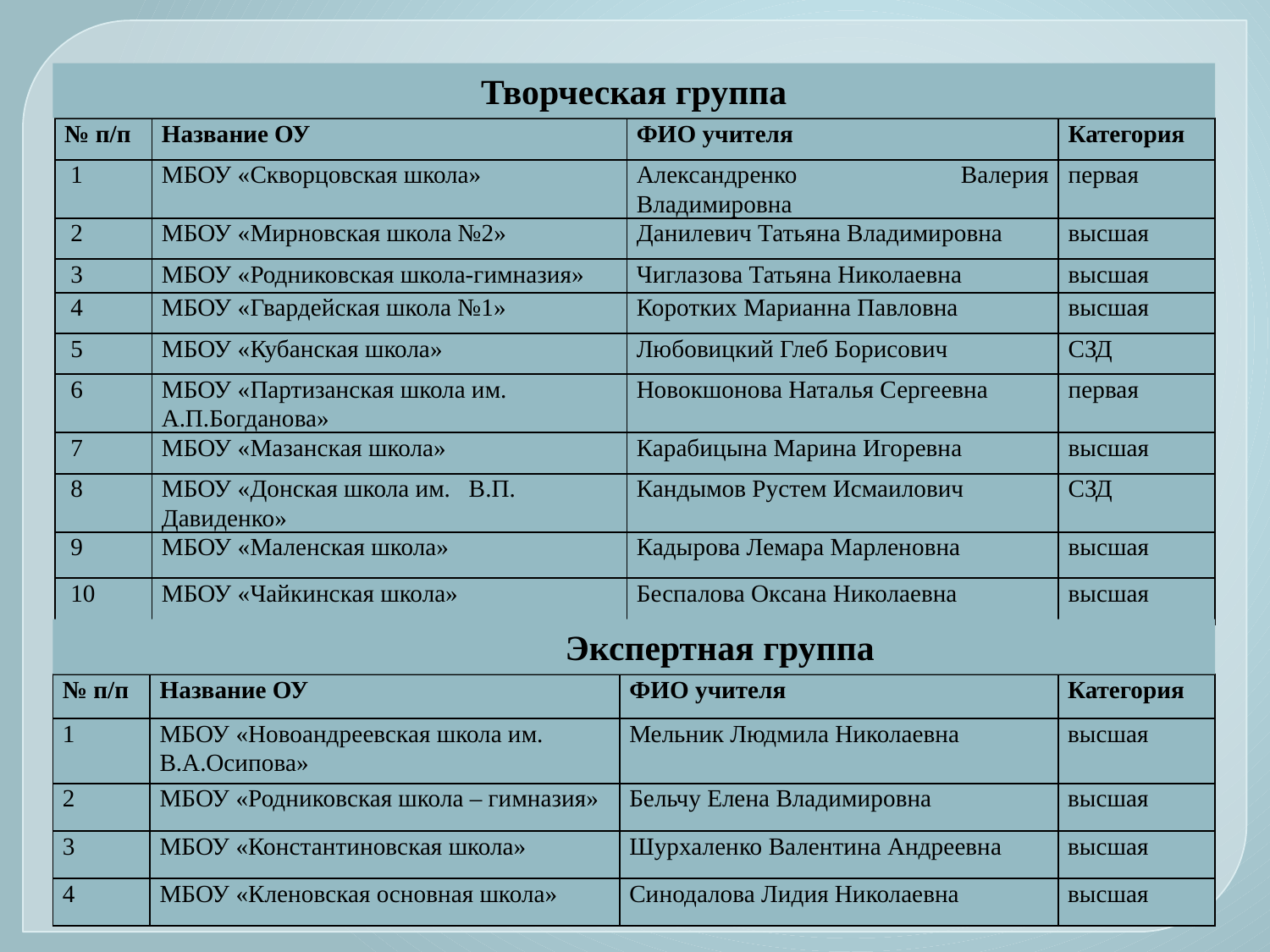

# Участие учителей в методической работе
Творческая группа
| № п/п | Название ОУ | ФИО учителя | Категория |
| --- | --- | --- | --- |
| 1 | МБОУ «Скворцовская школа» | Александренко Валерия Владимировна | первая |
| 2 | МБОУ «Мирновская школа №2» | Данилевич Татьяна Владимировна | высшая |
| 3 | МБОУ «Родниковская школа-гимназия» | Чиглазова Татьяна Николаевна | высшая |
| 4 | МБОУ «Гвардейская школа №1» | Коротких Марианна Павловна | высшая |
| 5 | МБОУ «Кубанская школа» | Любовицкий Глеб Борисович | СЗД |
| 6 | МБОУ «Партизанская школа им. А.П.Богданова» | Новокшонова Наталья Сергеевна | первая |
| 7 | МБОУ «Мазанская школа» | Карабицына Марина Игоревна | высшая |
| 8 | МБОУ «Донская школа им. В.П. Давиденко» | Кандымов Рустем Исмаилович | СЗД |
| 9 | МБОУ «Маленская школа» | Кадырова Лемара Марленовна | высшая |
| 10 | МБОУ «Чайкинская школа» | Беспалова Оксана Николаевна | высшая |
                                  Экспертная группа
| № п/п | Название ОУ | ФИО учителя | Категория |
| --- | --- | --- | --- |
| 1 | МБОУ «Новоандреевская школа им. В.А.Осипова» | Мельник Людмила Николаевна | высшая |
| 2 | МБОУ «Родниковская школа – гимназия» | Бельчу Елена Владимировна | высшая |
| 3 | МБОУ «Константиновская школа» | Шурхаленко Валентина Андреевна | высшая |
| 4 | МБОУ «Кленовская основная школа» | Синодалова Лидия Николаевна | высшая |